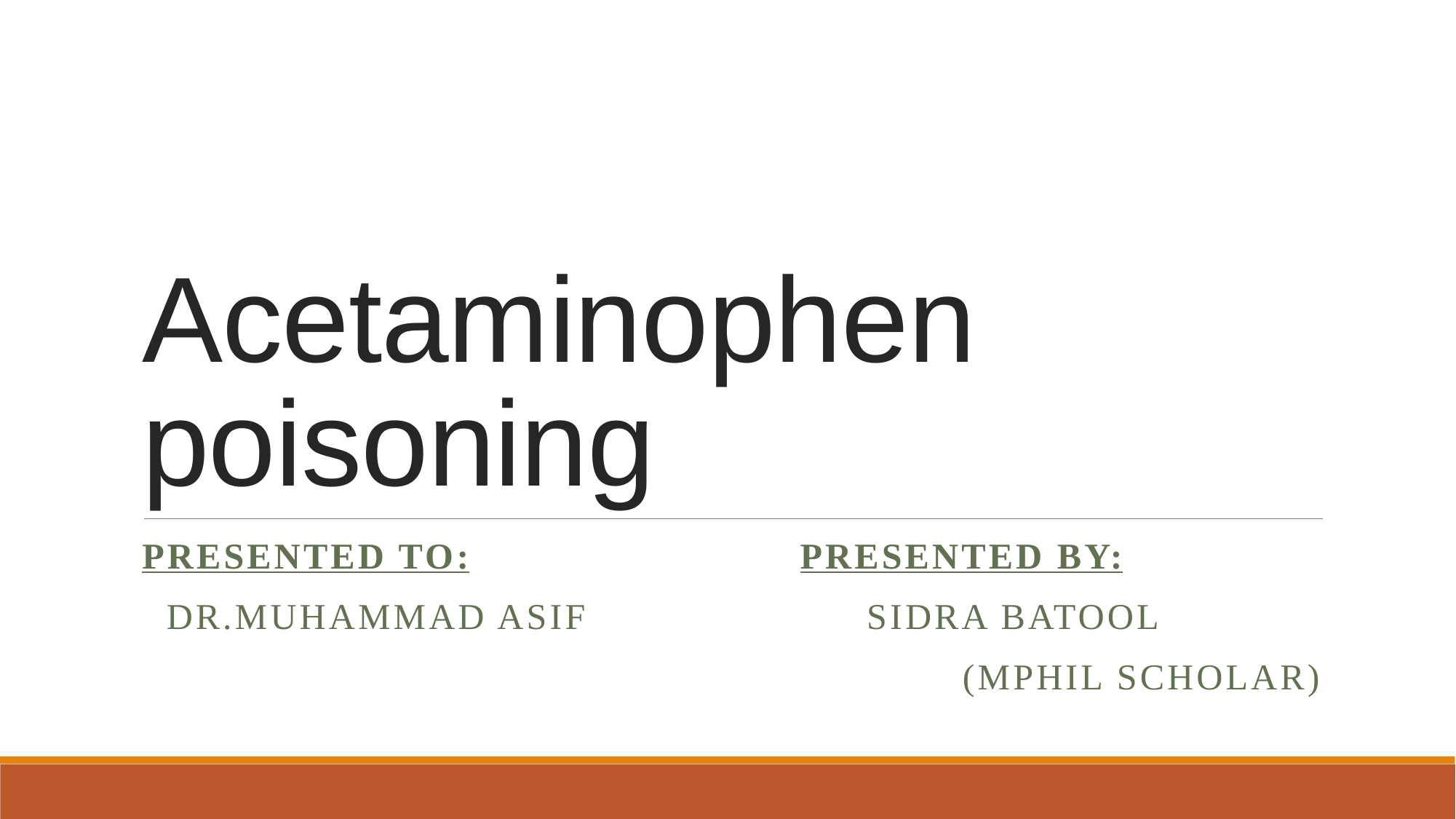

# Acetaminophen poisoning
Presented to:                           presented by:
  Dr.Muhammad asif                       Sidra batool
                                                                         (Mphil scholar)